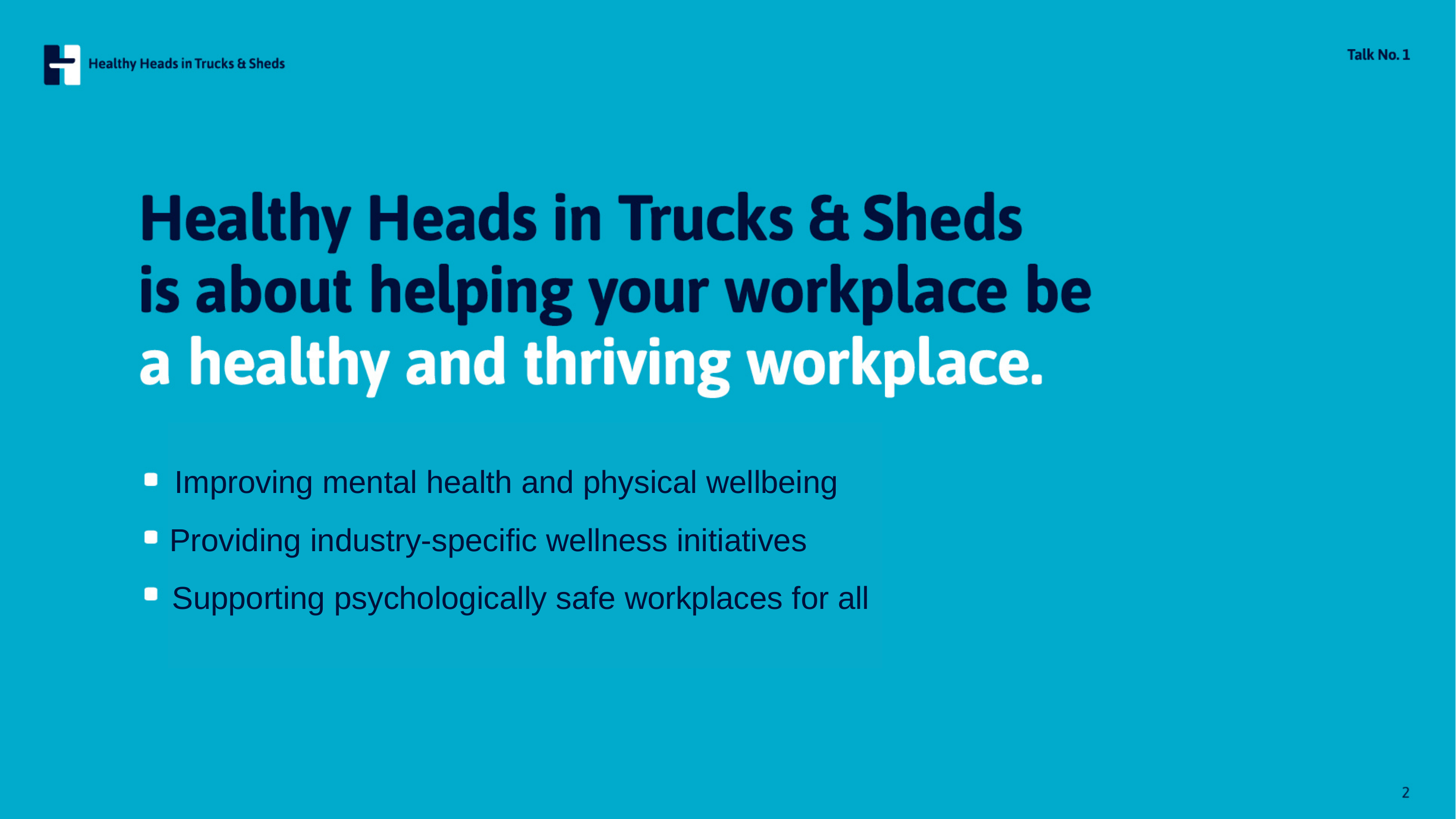

Improving mental health and physical wellbeing
Providing industry-specific wellness initiatives
Supporting psychologically safe workplaces for all